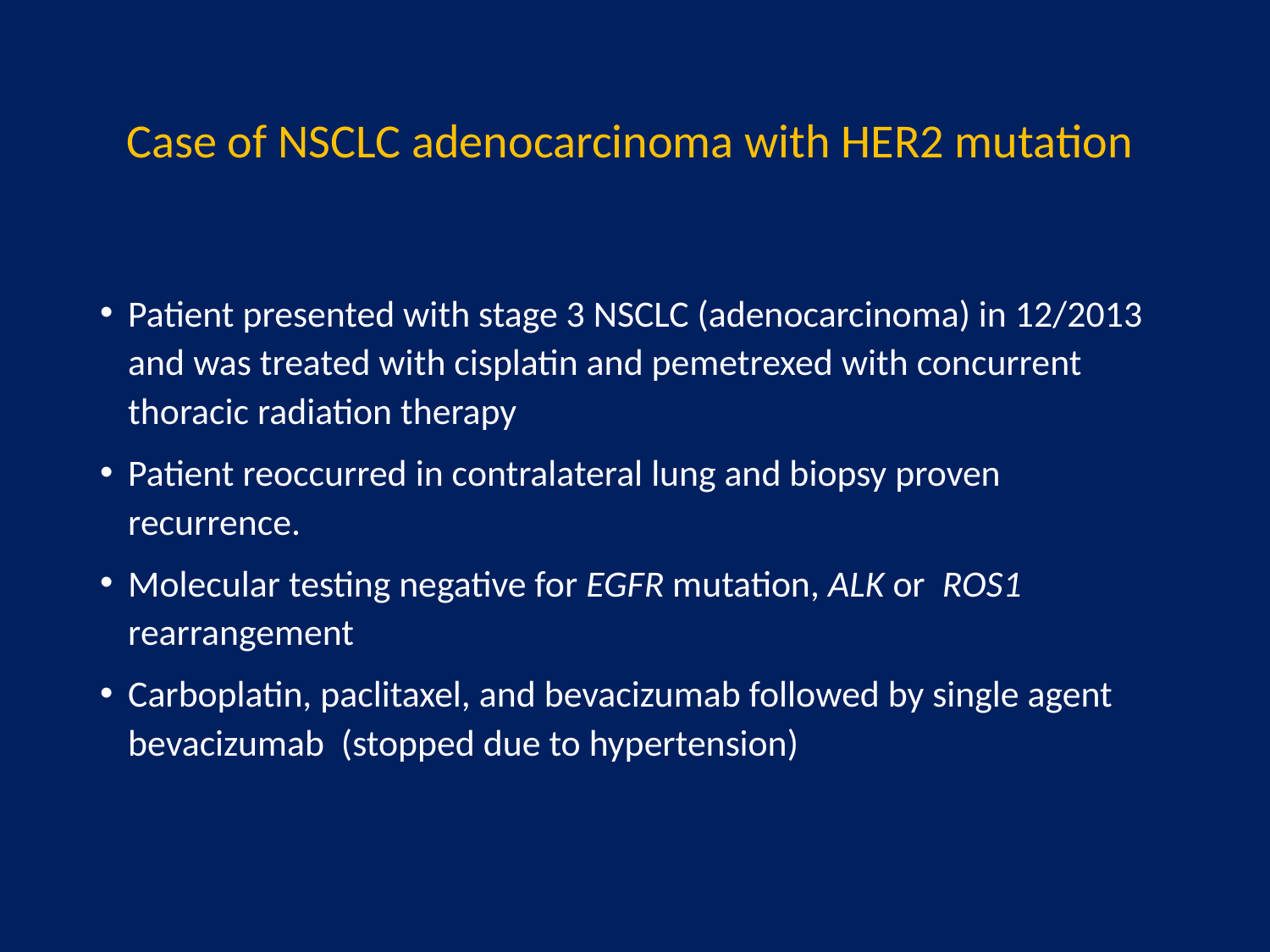

# Case of NSCLC adenocarcinoma with HER2 mutation
Patient presented with stage 3 NSCLC (adenocarcinoma) in 12/2013 and was treated with cisplatin and pemetrexed with concurrent thoracic radiation therapy
Patient reoccurred in contralateral lung and biopsy proven recurrence.
Molecular testing negative for EGFR mutation, ALK or  ROS1 rearrangement
Carboplatin, paclitaxel, and bevacizumab followed by single agent bevacizumab  (stopped due to hypertension)